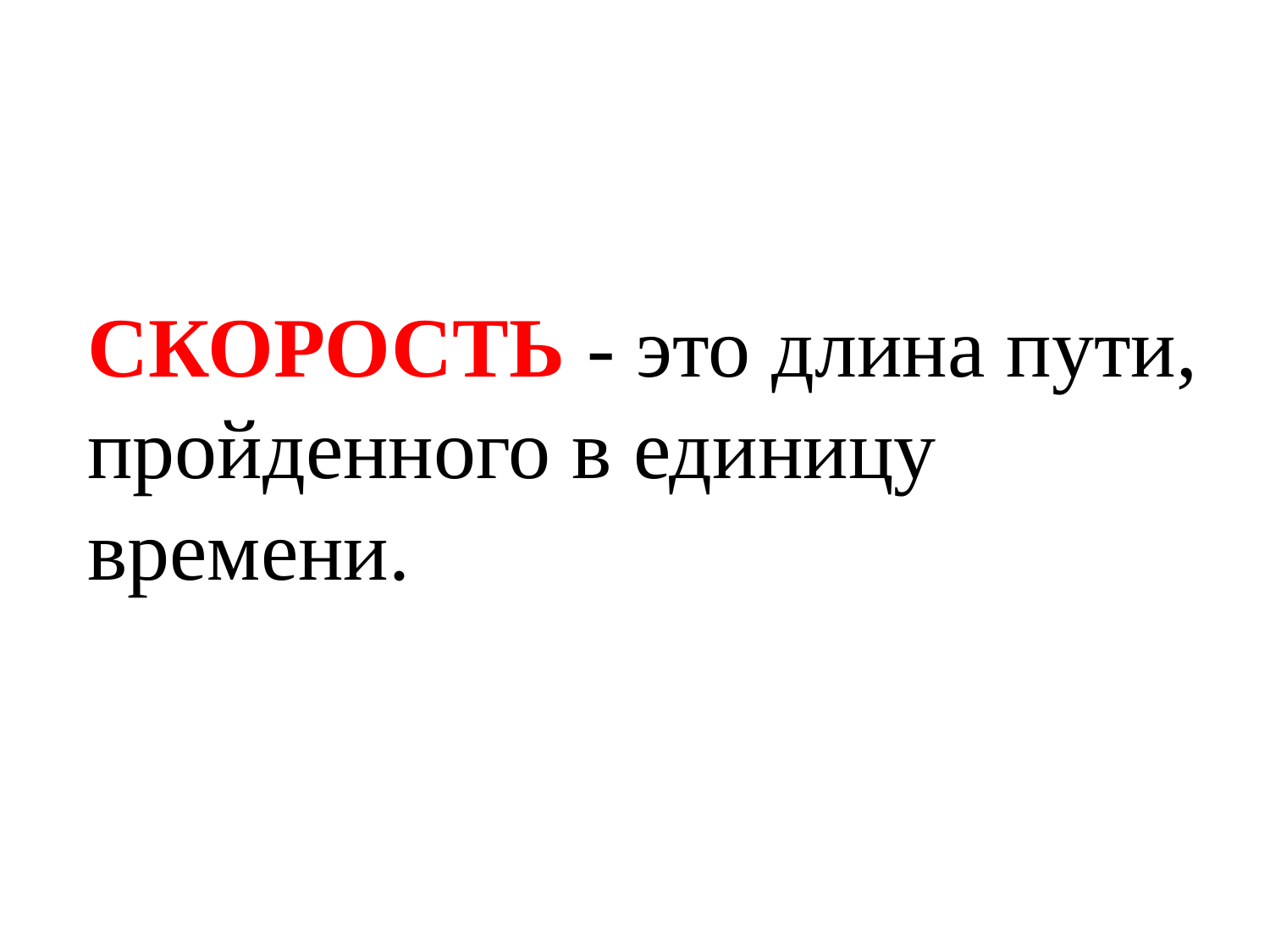

СКОРОСТЬ - это длина пути, пройденного в единицу времени.